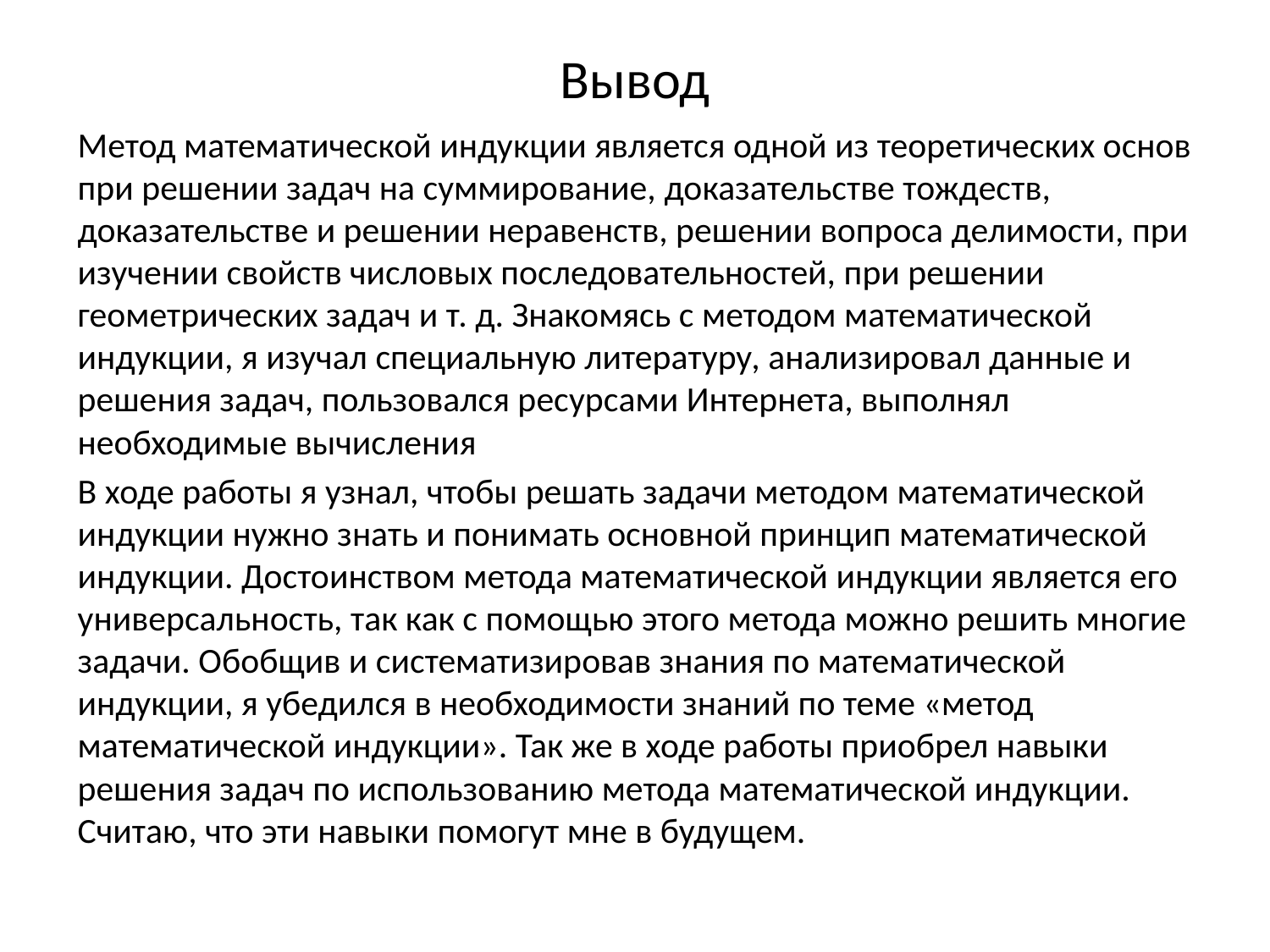

# Вывод
Метод математической индукции является одной из теоретических основ при решении задач на суммирование, доказательстве тождеств, доказательстве и решении неравенств, решении вопроса делимости, при изучении свойств числовых последовательностей, при решении геометрических задач и т. д. Знакомясь с методом математической индукции, я изучал специальную литературу, анализировал данные и решения задач, пользовался ресурсами Интернета, выполнял необходимые вычисления
В ходе работы я узнал, чтобы решать задачи методом математической индукции нужно знать и понимать основной принцип математической индукции. Достоинством метода математической индукции является его универсальность, так как с помощью этого метода можно решить многие задачи. Обобщив и систематизировав знания по математической индукции, я убедился в необходимости знаний по теме «метод математической индукции». Так же в ходе работы приобрел навыки решения задач по использованию метода математической индукции. Считаю, что эти навыки помогут мне в будущем.